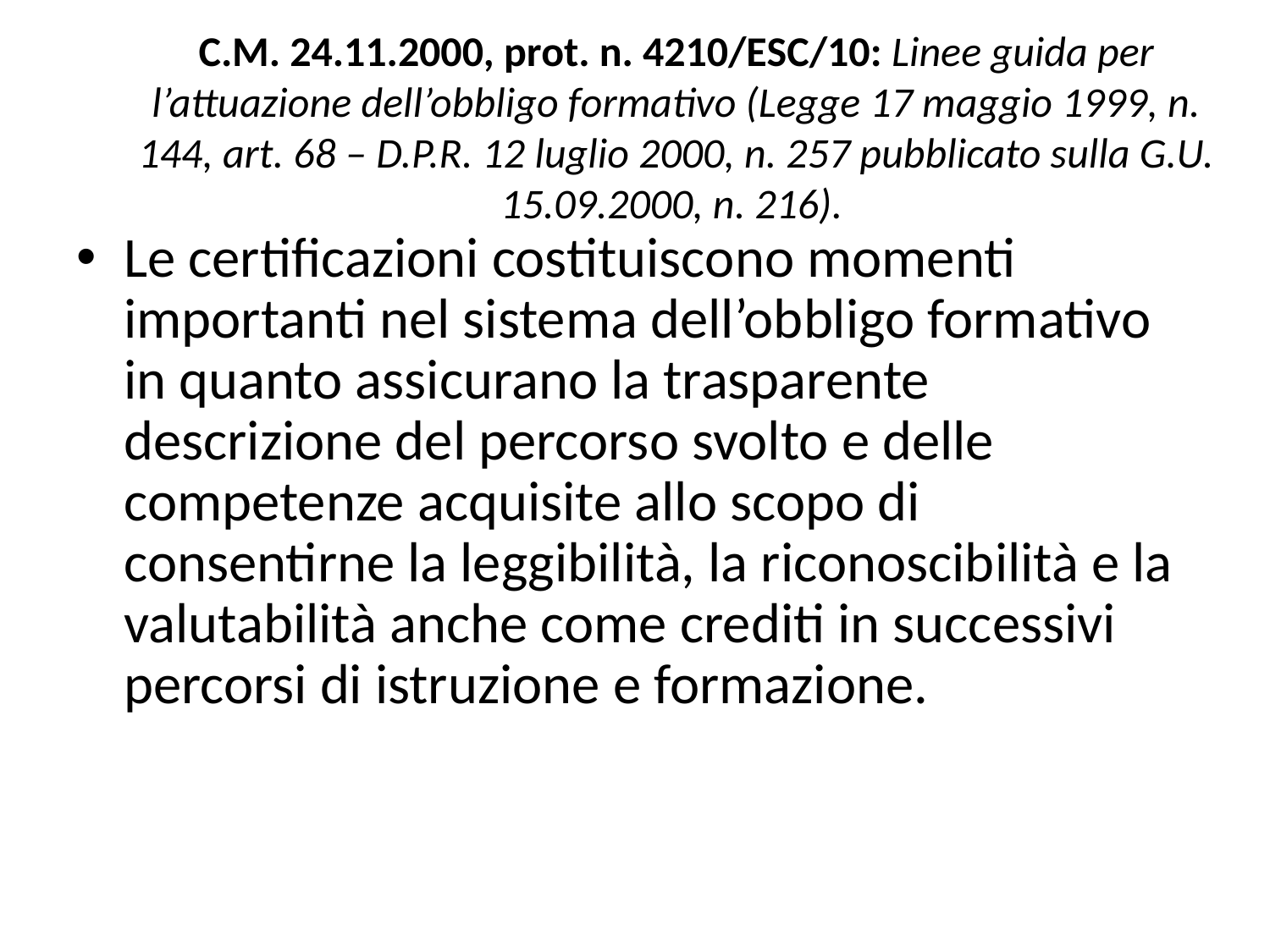

# C.M. 24.11.2000, prot. n. 4210/ESC/10: Linee guida per l’attuazione dell’obbligo formativo (Legge 17 maggio 1999, n. 144, art. 68 – D.P.R. 12 luglio 2000, n. 257 pubblicato sulla G.U. 15.09.2000, n. 216).
Le certificazioni costituiscono momenti importanti nel sistema dell’obbligo formativo in quanto assicurano la trasparente descrizione del percorso svolto e delle competenze acquisite allo scopo di consentirne la leggibilità, la riconoscibilità e la valutabilità anche come crediti in successivi percorsi di istruzione e formazione.